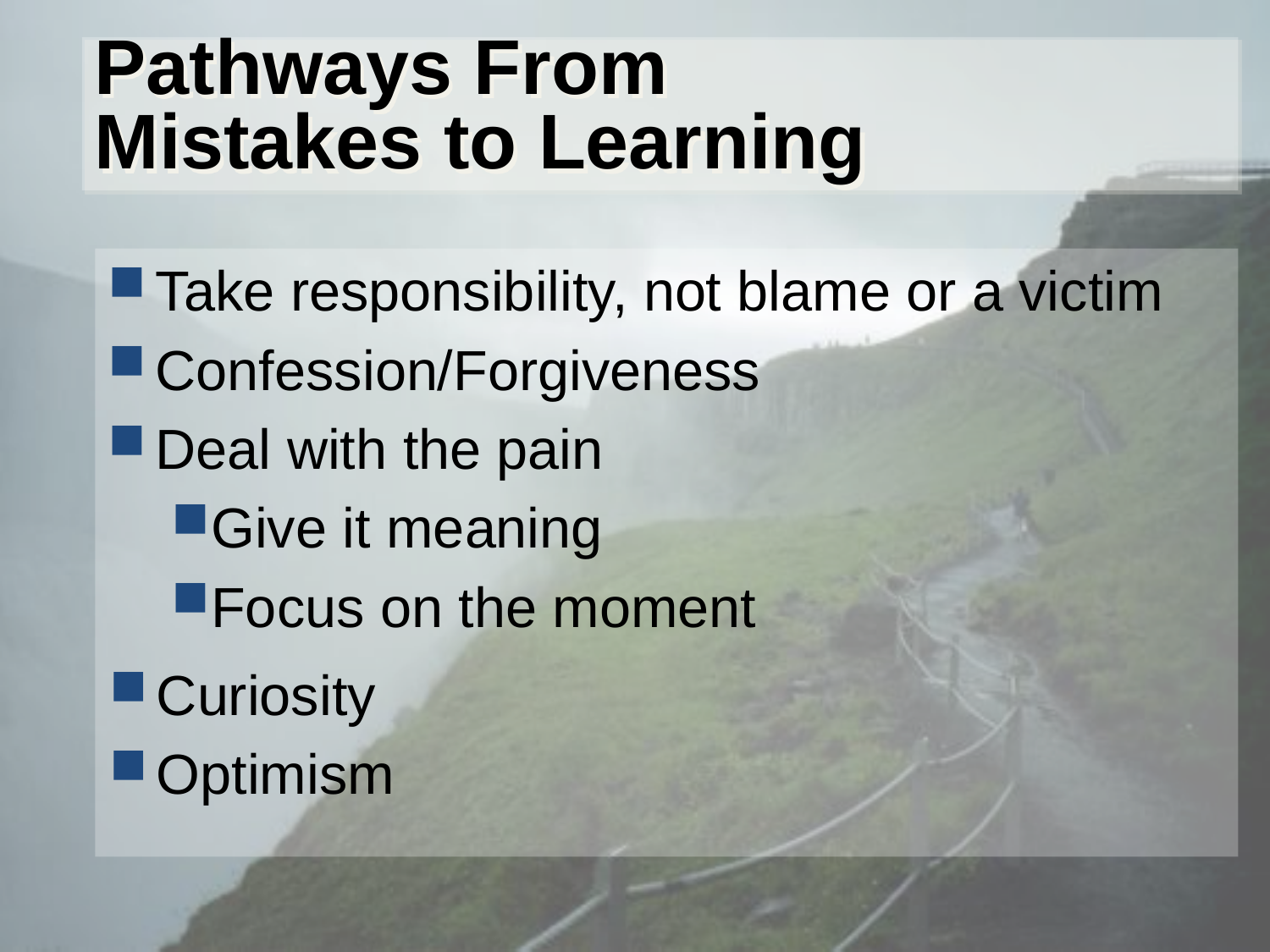

Pathways From
Mistakes to Learning
Take responsibility, not blame or a victim
Confession/Forgiveness
Deal with the pain
Give it meaning
Focus on the moment

Curiosity
Optimism